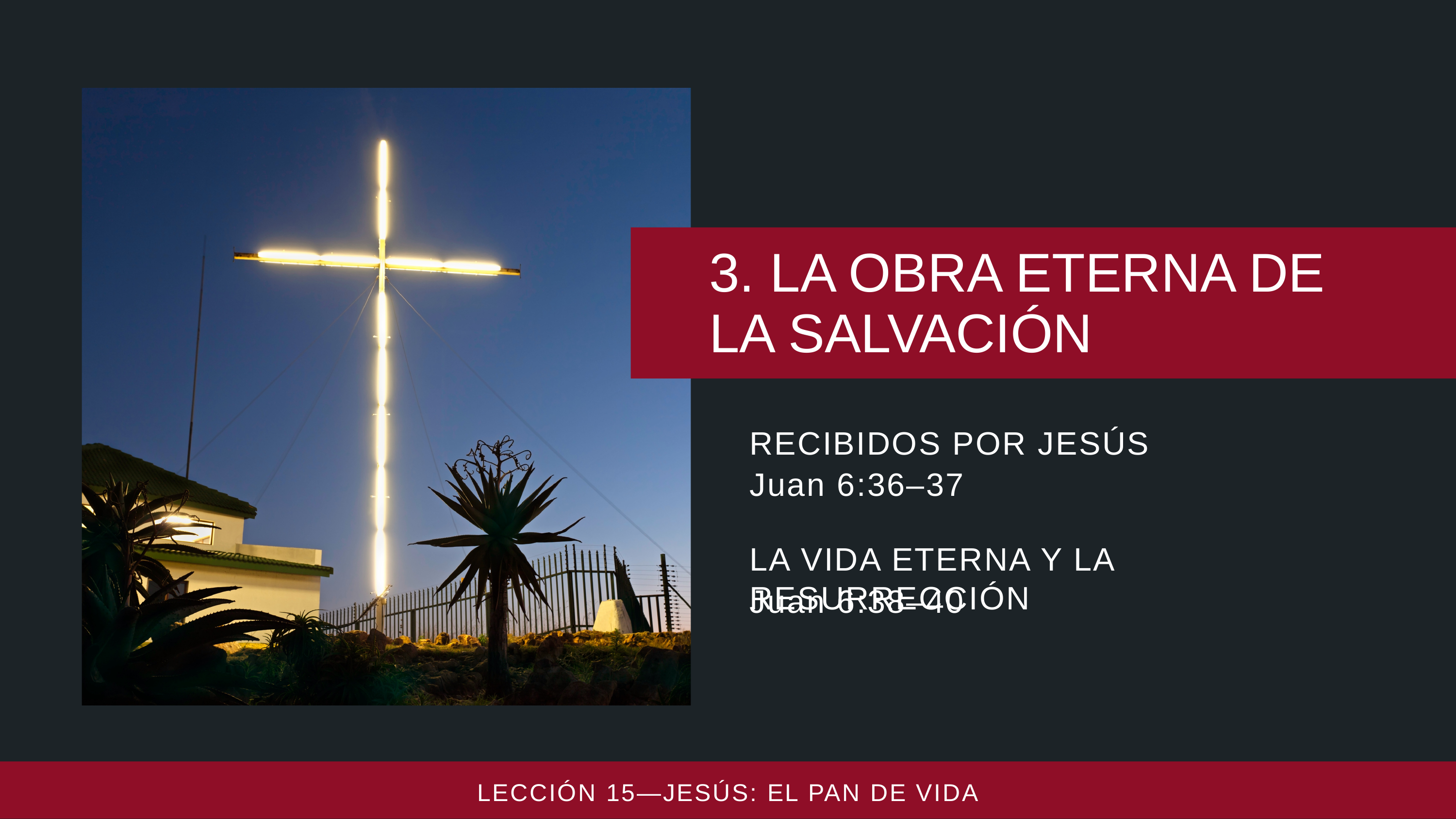

RECIBIDOS POR JESÚS
Juan 6:36–37
LA VIDA ETERNA Y LA RESURRECCIÓN
Juan 6:38–40